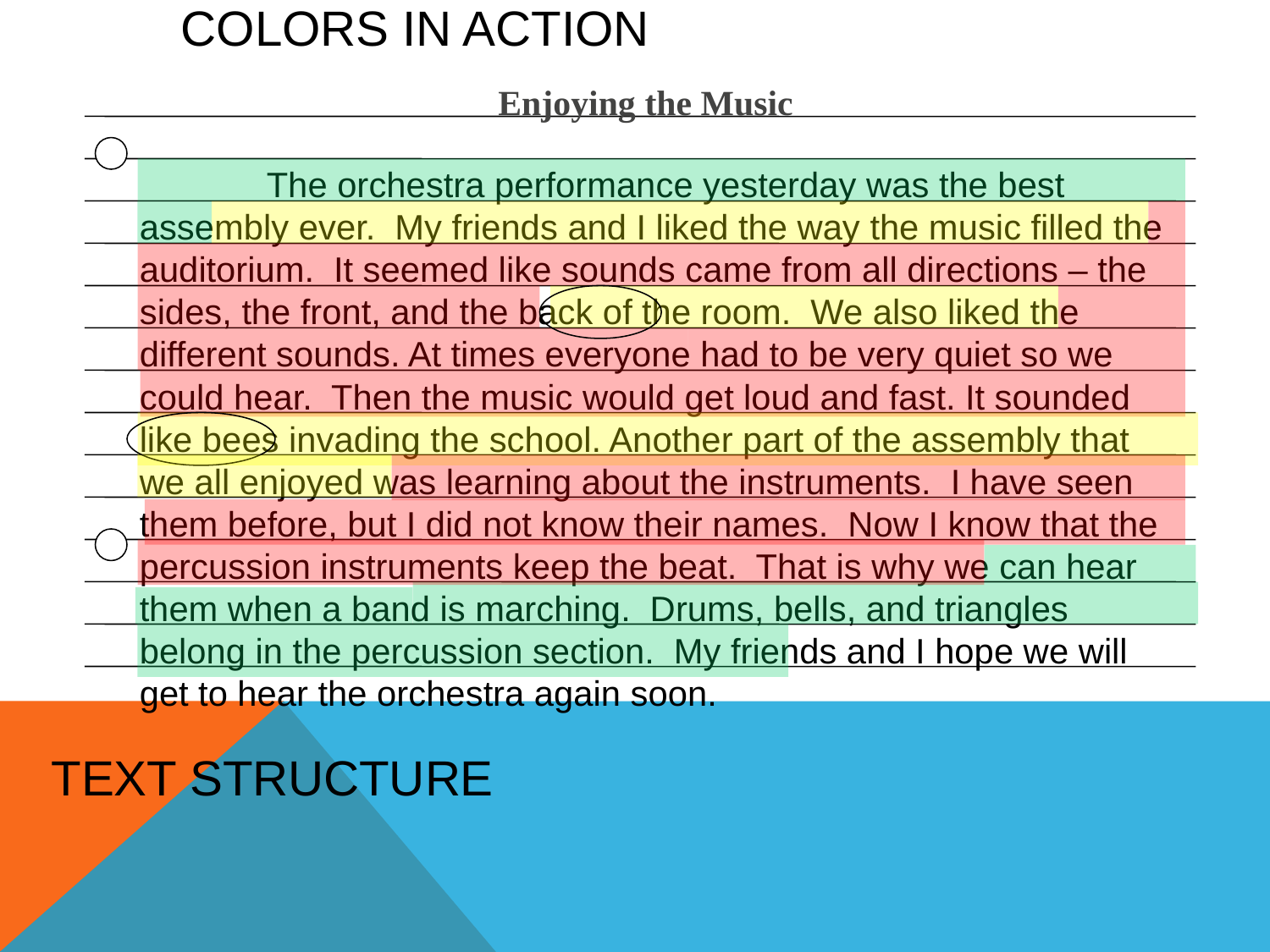

# Colors In Action
Enjoying the Music

	The orchestra performance yesterday was the best assembly ever.  My friends and I liked the way the music filled the auditorium.  It seemed like sounds came from all directions – the sides, the front, and the back of the room.  We also liked the different sounds. At times everyone had to be very quiet so we could hear.  Then the music would get loud and fast. It sounded like bees invading the school. Another part of the assembly that we all enjoyed was learning about the instruments.  I have seen them before, but I did not know their names.  Now I know that the percussion instruments keep the beat.  That is why we can hear them when a band is marching.  Drums, bells, and triangles belong in the percussion section.  My friends and I hope we will get to hear the orchestra again soon.

Text Structure